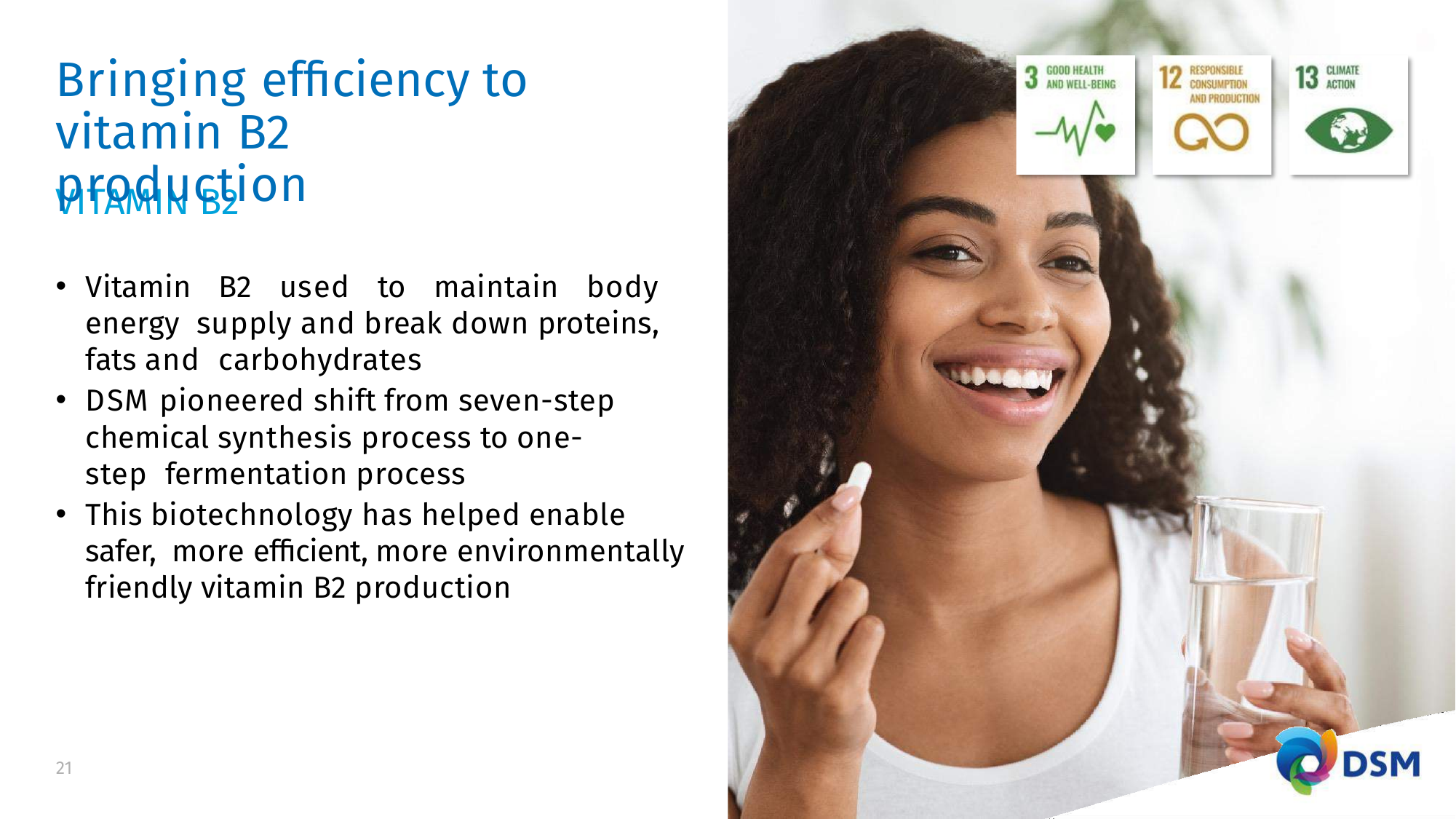

# Bringing efficiency to  vitamin B2 production
VITAMIN B2

Vitamin B2 used to maintain body energy  supply and break down proteins, fats and  carbohydrates
DSM pioneered shift from seven-step  chemical synthesis process to one-step  fermentation process
This biotechnology has helped enable safer,  more efficient, more environmentally  friendly vitamin B2 production
21